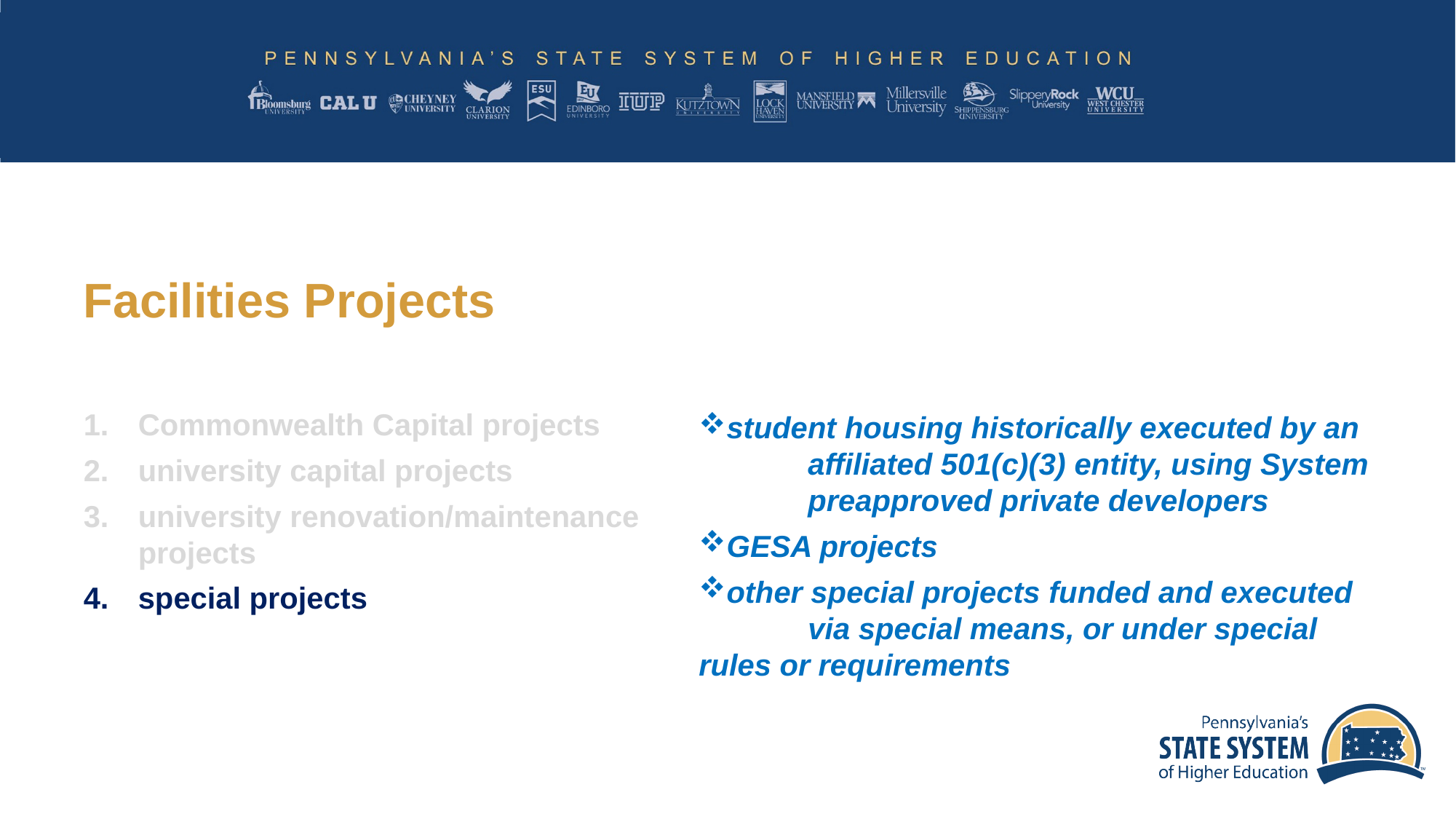

Facilities Projects

Commonwealth Capital projects
university capital projects
university renovation/maintenance projects
special projects

student housing historically executed by an 	affiliated 501(c)(3) entity, using System 	preapproved private developers
GESA projects
other special projects funded and executed 	via special means, or under special 	rules or requirements